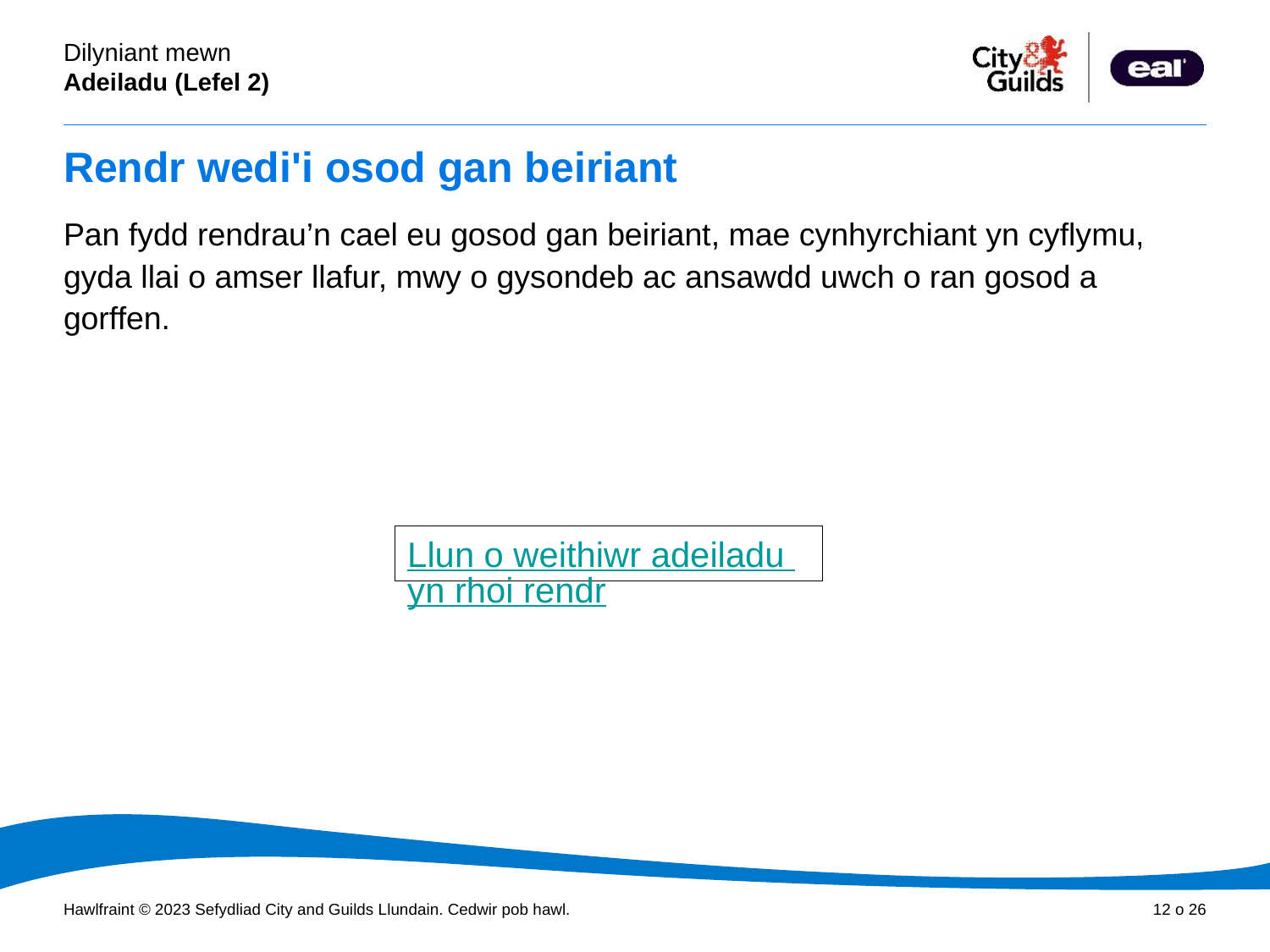

# Rendr wedi'i osod gan beiriant
Pan fydd rendrau’n cael eu gosod gan beiriant, mae cynhyrchiant yn cyflymu, gyda llai o amser llafur, mwy o gysondeb ac ansawdd uwch o ran gosod a gorffen.

Llun o weithiwr adeiladu yn rhoi rendr